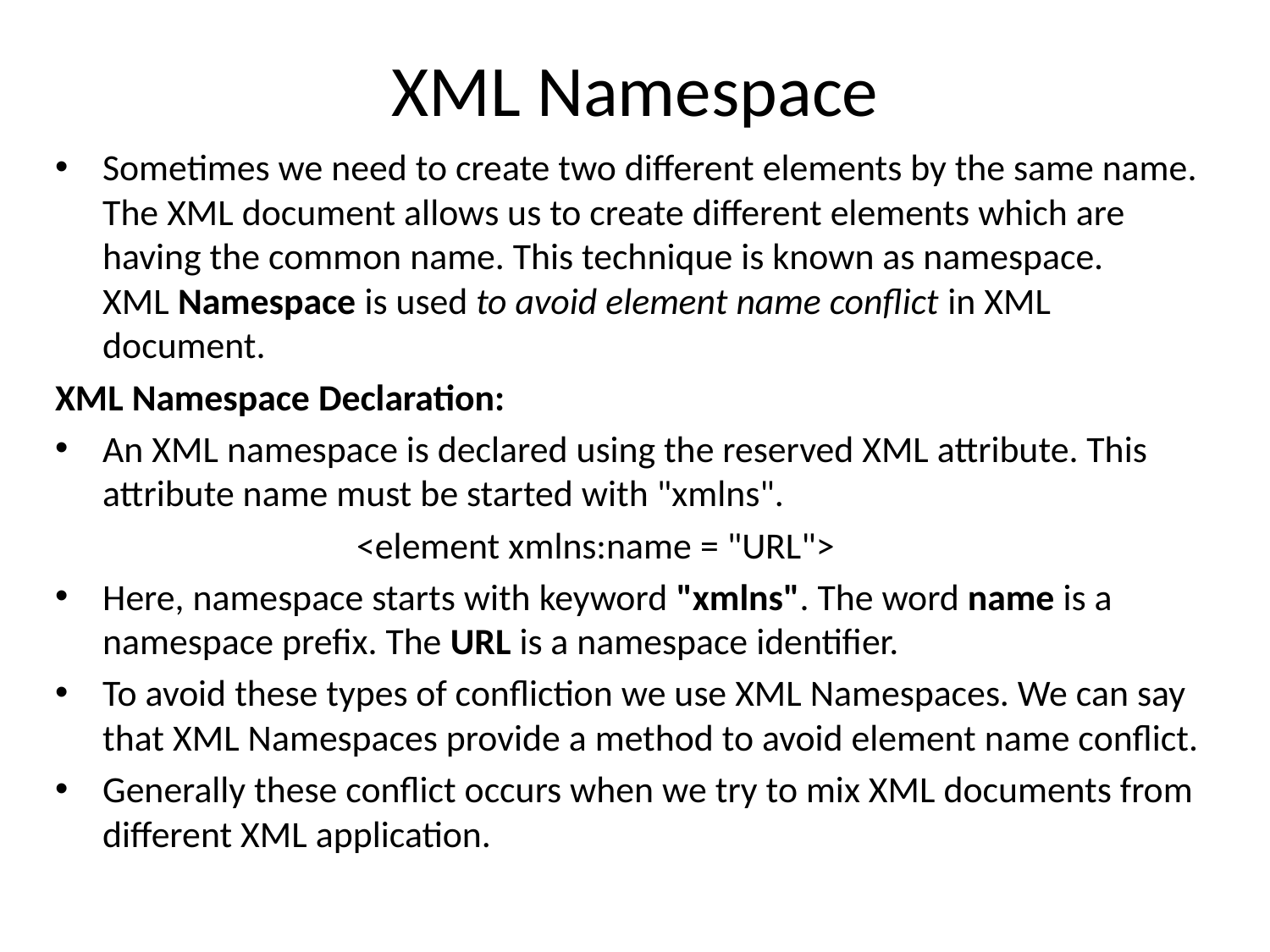

# XML Namespace
Sometimes we need to create two different elements by the same name. The XML document allows us to create different elements which are having the common name. This technique is known as namespace.  XML Namespace is used to avoid element name conflict in XML document.
XML Namespace Declaration:
An XML namespace is declared using the reserved XML attribute. This attribute name must be started with "xmlns".
			<element xmlns:name = "URL">
Here, namespace starts with keyword "xmlns". The word name is a namespace prefix. The URL is a namespace identifier.
To avoid these types of confliction we use XML Namespaces. We can say that XML Namespaces provide a method to avoid element name conflict.
Generally these conflict occurs when we try to mix XML documents from different XML application.